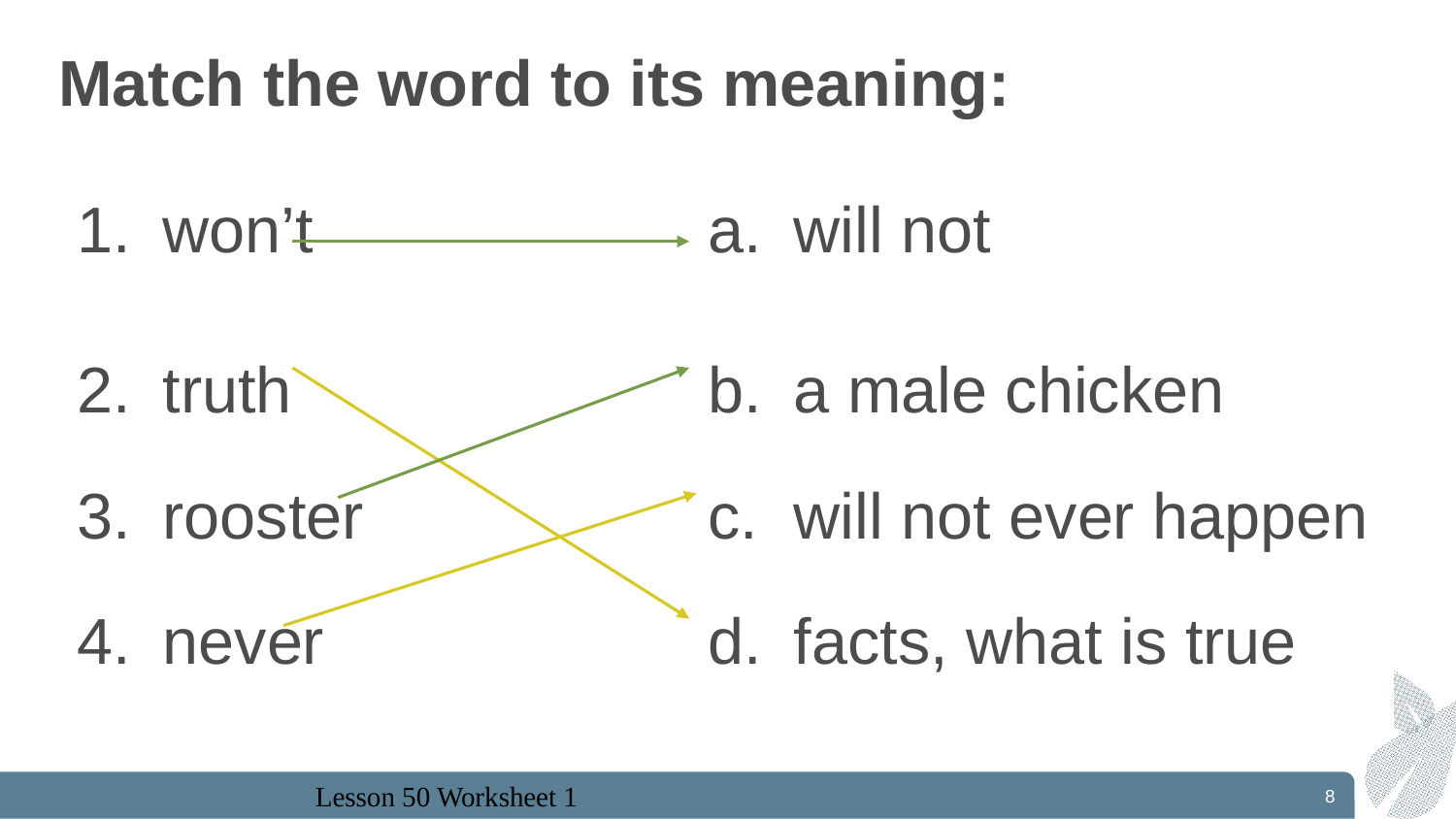

Match the word to its meaning:
| 1. | won’t | a. | will not |
| --- | --- | --- | --- |
| 2. | truth | b. | a male chicken |
| 3. | rooster | c. | will not ever happen |
| 4. | never | d. | facts, what is true |
8
Lesson 50 Worksheet 1